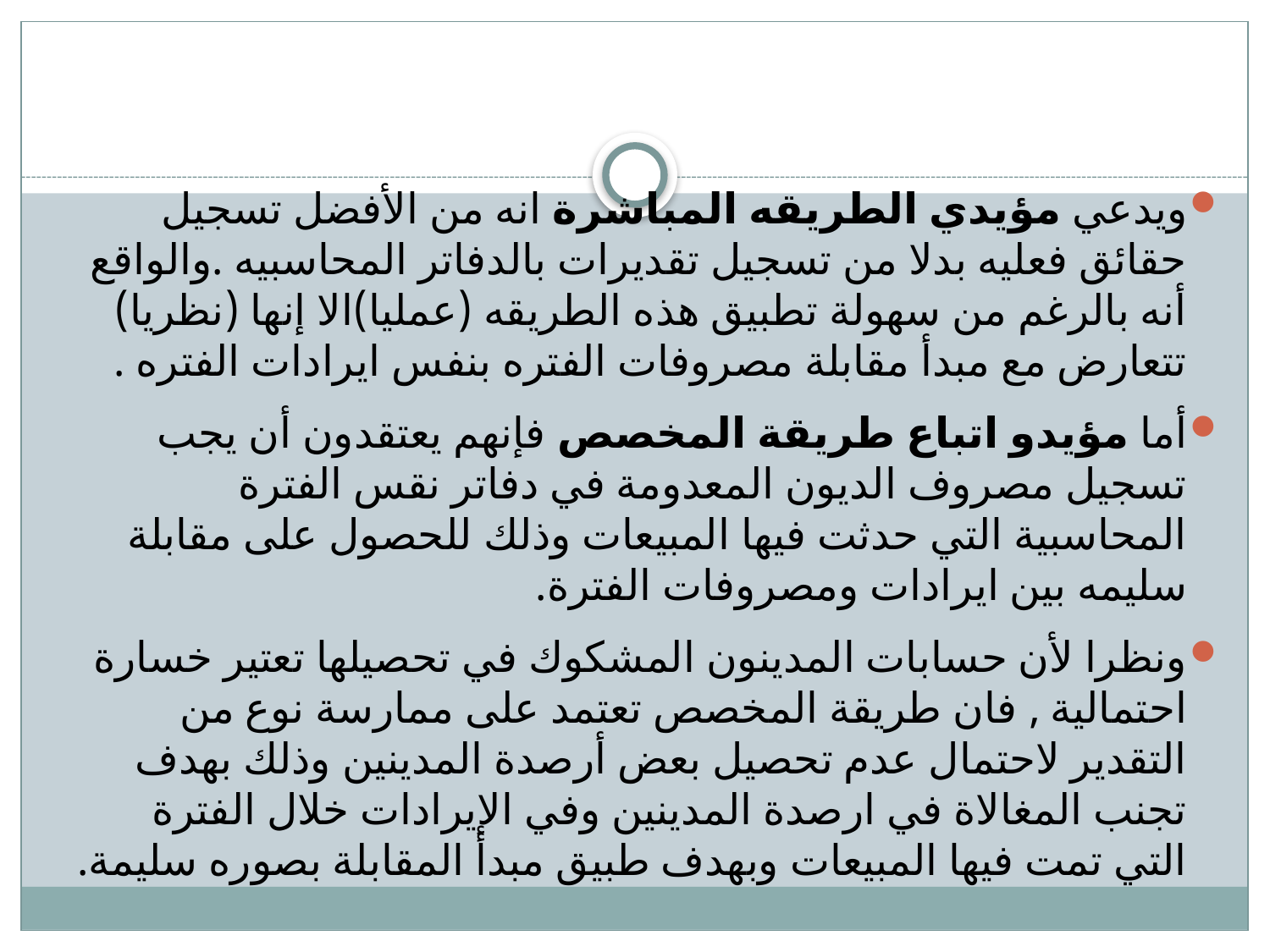

#

ويدعي مؤيدي الطريقه المباشرة انه من الأفضل تسجيل حقائق فعليه بدلا من تسجيل تقديرات بالدفاتر المحاسبيه .والواقع أنه بالرغم من سهولة تطبيق هذه الطريقه (عمليا)الا إنها (نظريا) تتعارض مع مبدأ مقابلة مصروفات الفتره بنفس ايرادات الفتره .
أما مؤيدو اتباع طريقة المخصص فإنهم يعتقدون أن يجب تسجيل مصروف الديون المعدومة في دفاتر نقس الفترة المحاسبية التي حدثت فيها المبيعات وذلك للحصول على مقابلة سليمه بين ايرادات ومصروفات الفترة.
ونظرا لأن حسابات المدينون المشكوك في تحصيلها تعتير خسارة احتمالية , فان طريقة المخصص تعتمد على ممارسة نوع من التقدير لاحتمال عدم تحصيل بعض أرصدة المدينين وذلك بهدف تجنب المغالاة في ارصدة المدينين وفي الإيرادات خلال الفترة التي تمت فيها المبيعات وبهدف طبيق مبدأ المقابلة بصوره سليمة.